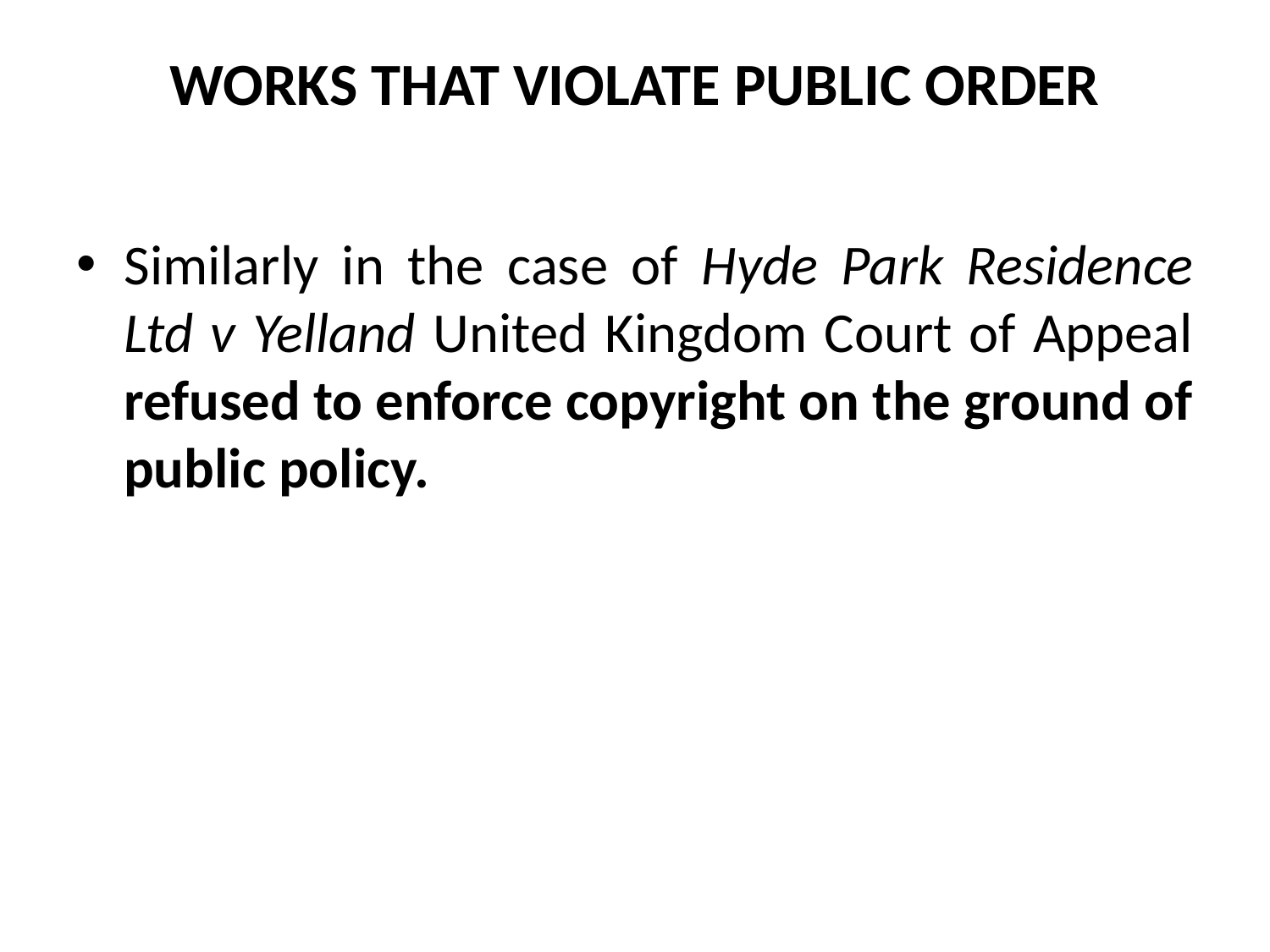

# WORKS THAT VIOLATE PUBLIC ORDER
Similarly in the case of Hyde Park Residence Ltd v Yelland United Kingdom Court of Appeal refused to enforce copyright on the ground of public policy.